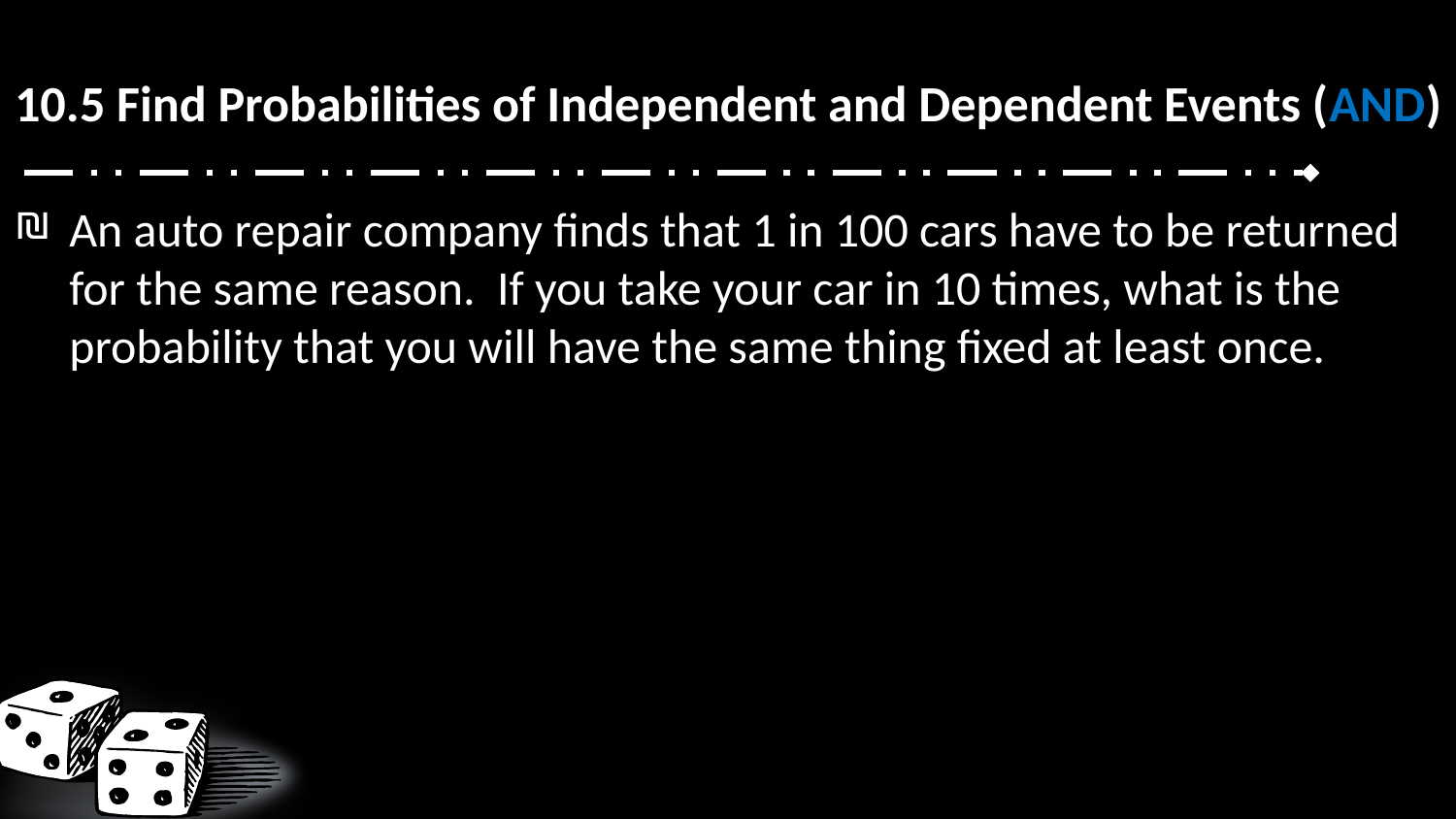

10.5 Find Probabilities of Independent and Dependent Events (AND)
An auto repair company finds that 1 in 100 cars have to be returned for the same reason.  If you take your car in 10 times, what is the probability that you will have the same thing fixed at least once.